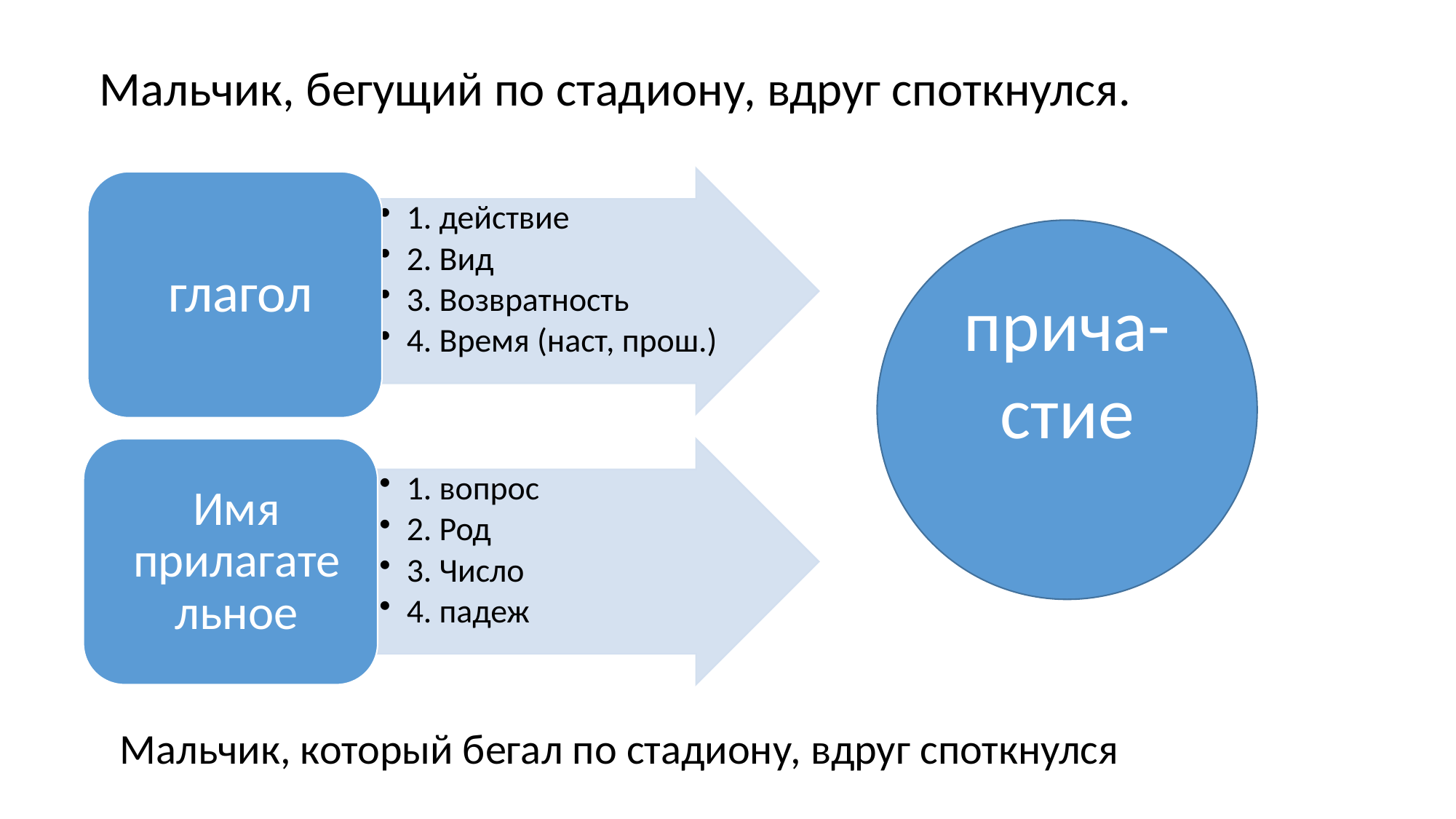

Мальчик, бегущий по стадиону, вдруг споткнулся.

1. действие
2. Вид
3. Возвратность
4. Время (наст, прош.)
глагол
1. вопрос
2. Род
3. Число
4. падеж
Имя прилагательное
прича-стие

Мальчик, который бегал по стадиону, вдруг споткнулся